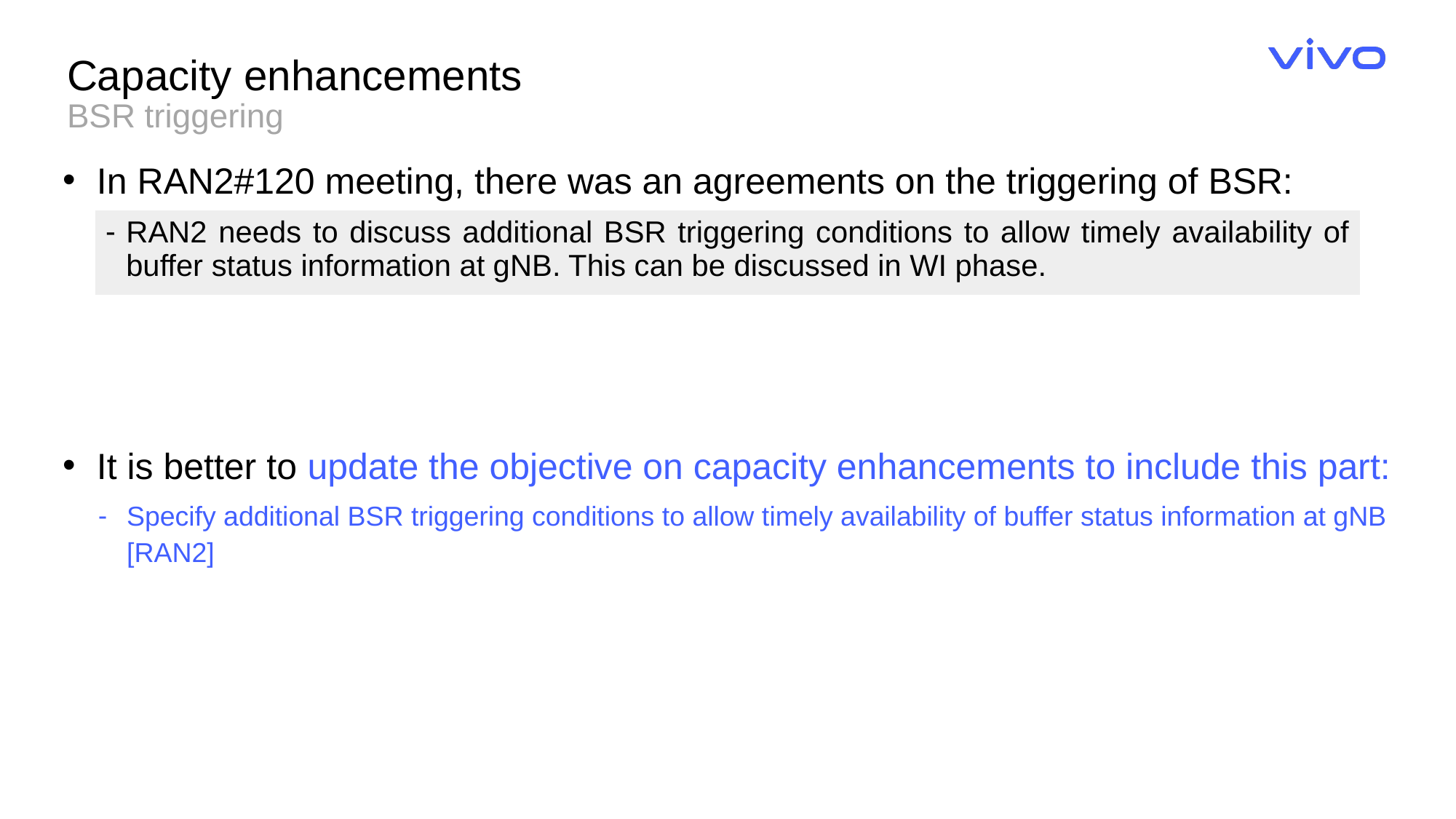

Capacity enhancements
BSR triggering
In RAN2#120 meeting, there was an agreements on the triggering of BSR:

It is better to update the objective on capacity enhancements to include this part:
Specify additional BSR triggering conditions to allow timely availability of buffer status information at gNB [RAN2]

| RAN2 needs to discuss additional BSR triggering conditions to allow timely availability of buffer status information at gNB. This can be discussed in WI phase. |
| --- |